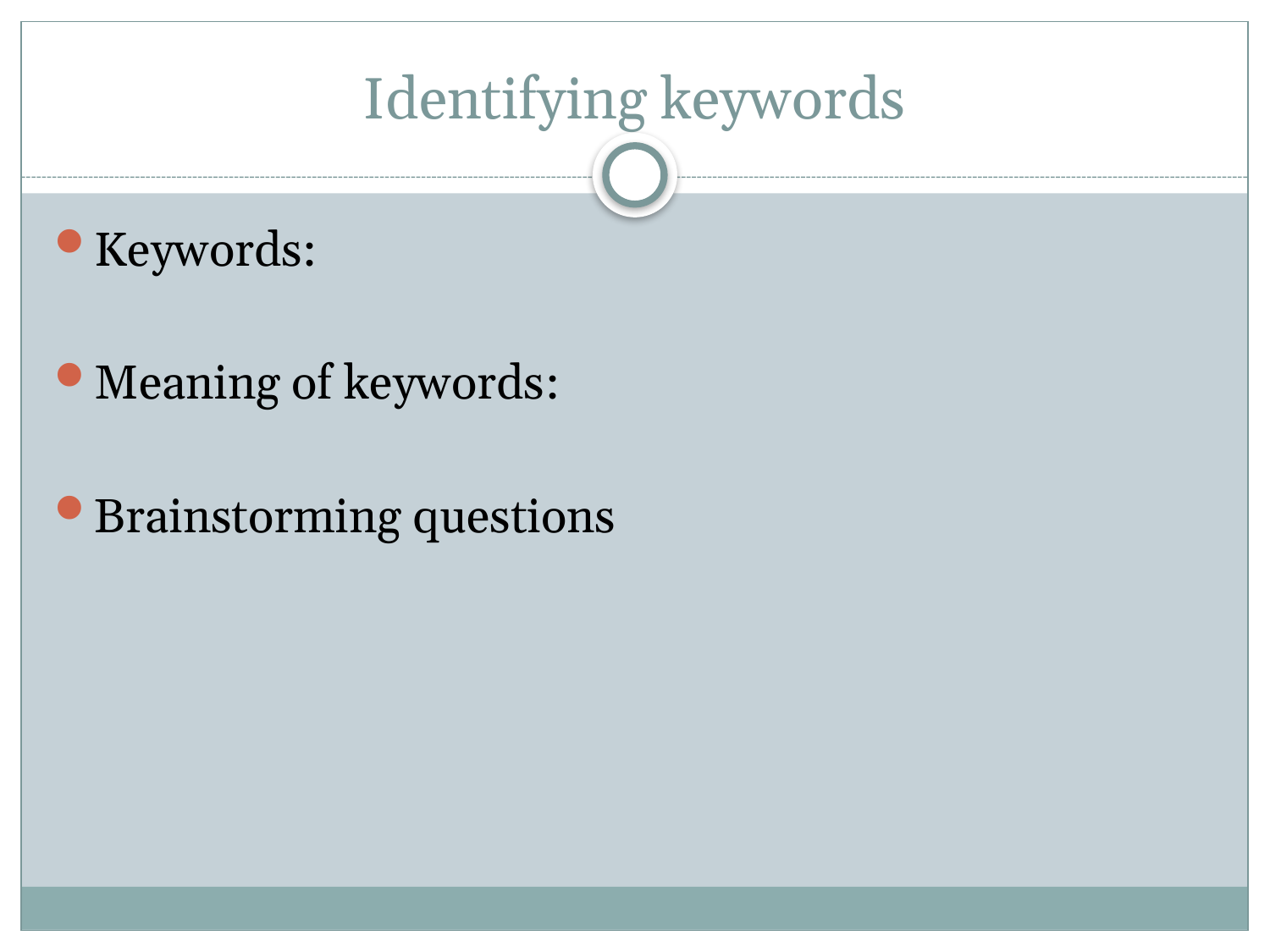

# Identifying keywords
Keywords:

Meaning of keywords:

Brainstorming questions